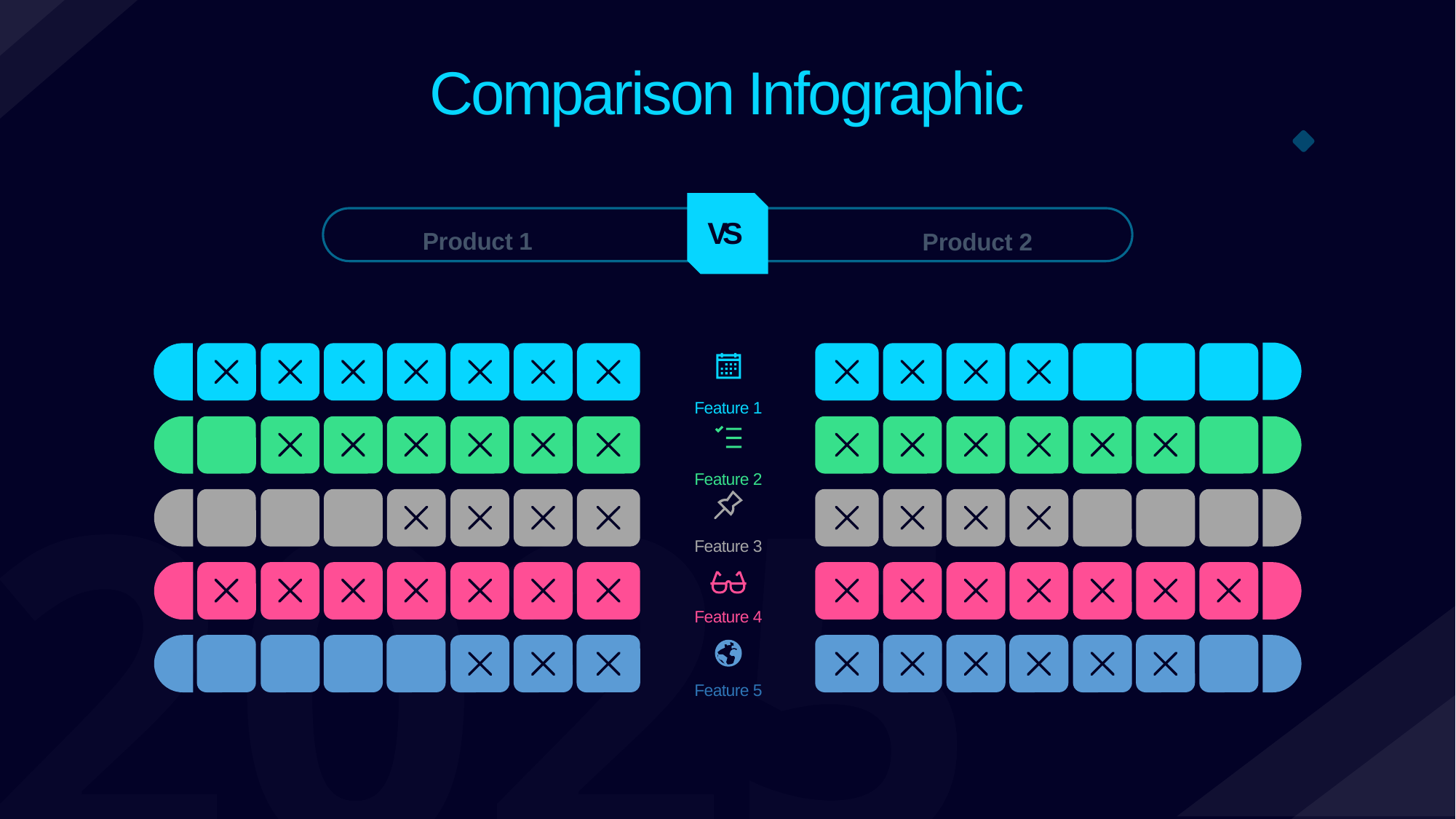

Comparison Infographic
VS

Product 1
Product 2

Feature 1

Feature 2

Feature 3

Feature 4

Feature 5